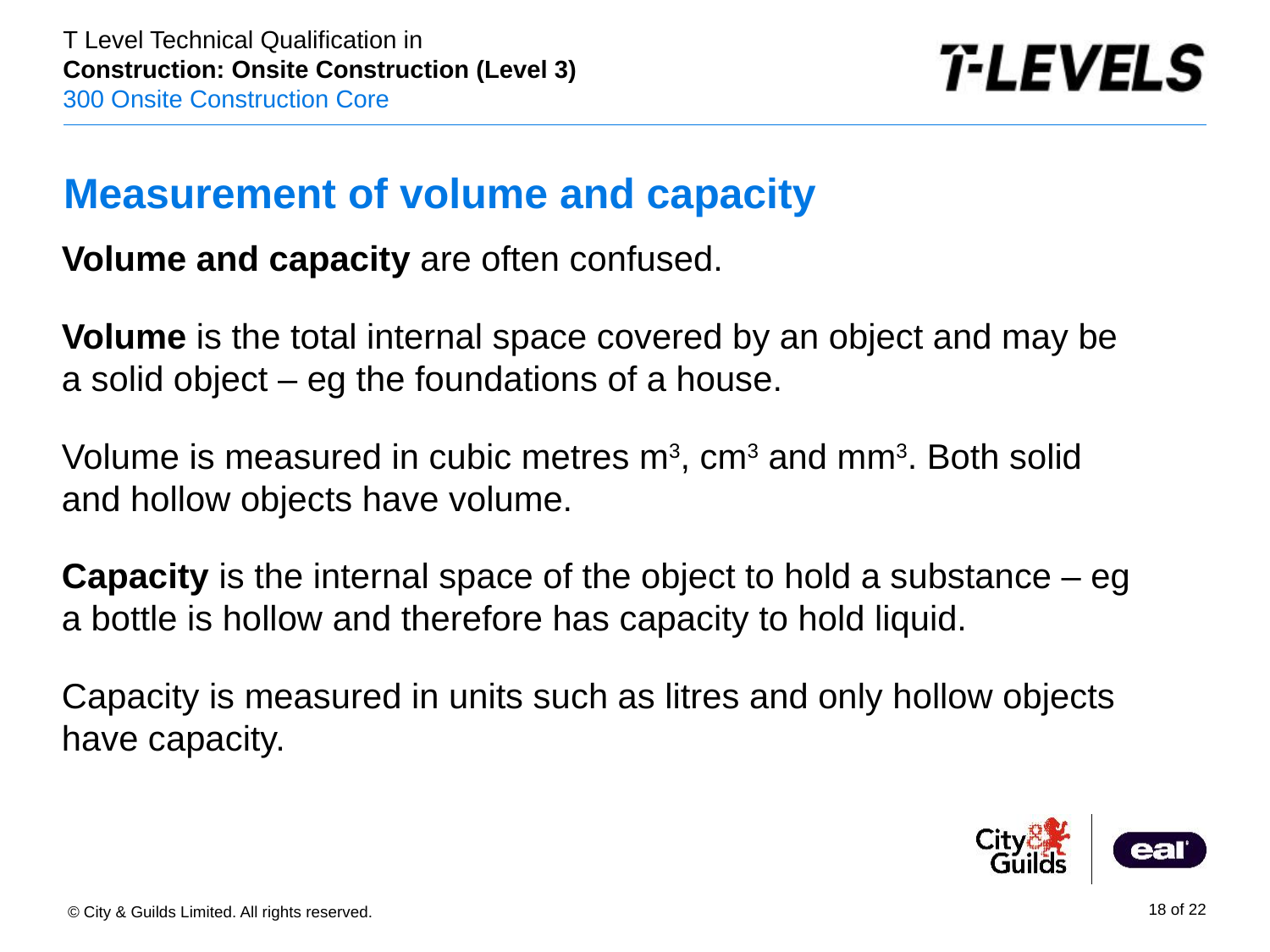

# Measurement of volume and capacity
Volume and capacity are often confused.
Volume is the total internal space covered by an object and may be a solid object – eg the foundations of a house.
Volume is measured in cubic metres m3, cm3 and mm3. Both solid and hollow objects have volume.
Capacity is the internal space of the object to hold a substance – eg a bottle is hollow and therefore has capacity to hold liquid.
Capacity is measured in units such as litres and only hollow objects have capacity.